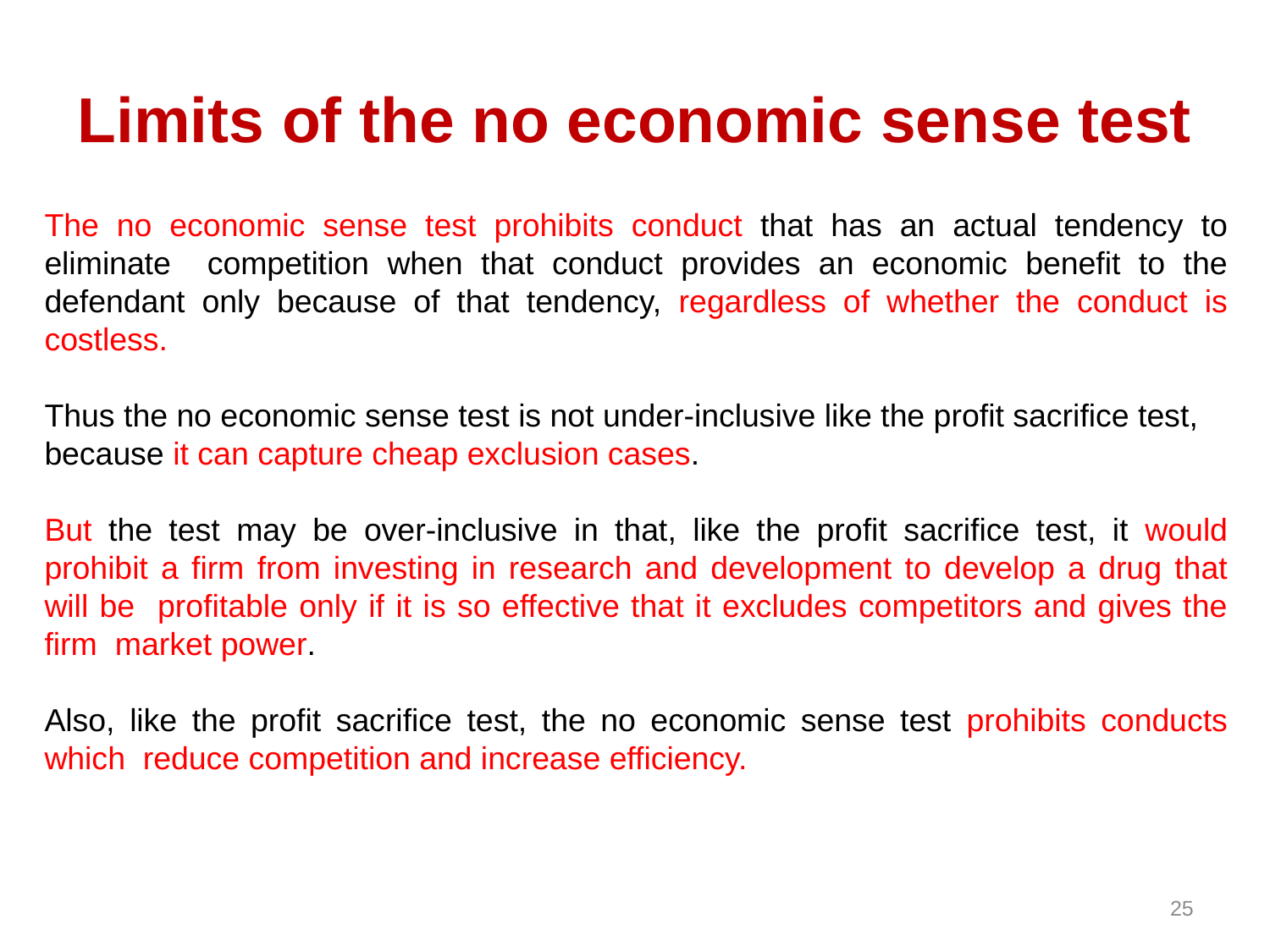

# Limits of the no economic sense test
The no economic sense test prohibits conduct that has an actual tendency to eliminate  competition when that conduct provides an economic benefit to the defendant only because of that tendency, regardless of whether the conduct is costless.

Thus the no economic sense test is not under-inclusive like the profit sacrifice test,
because it can capture cheap exclusion cases.

But the test may be over-inclusive in that, like the profit sacrifice test, it would prohibit a firm from investing in research and development to develop a drug that will be  profitable only if it is so effective that it excludes competitors and gives the firm  market power.

Also, like the profit sacrifice test, the no economic sense test prohibits conducts which  reduce competition and increase efficiency.

25